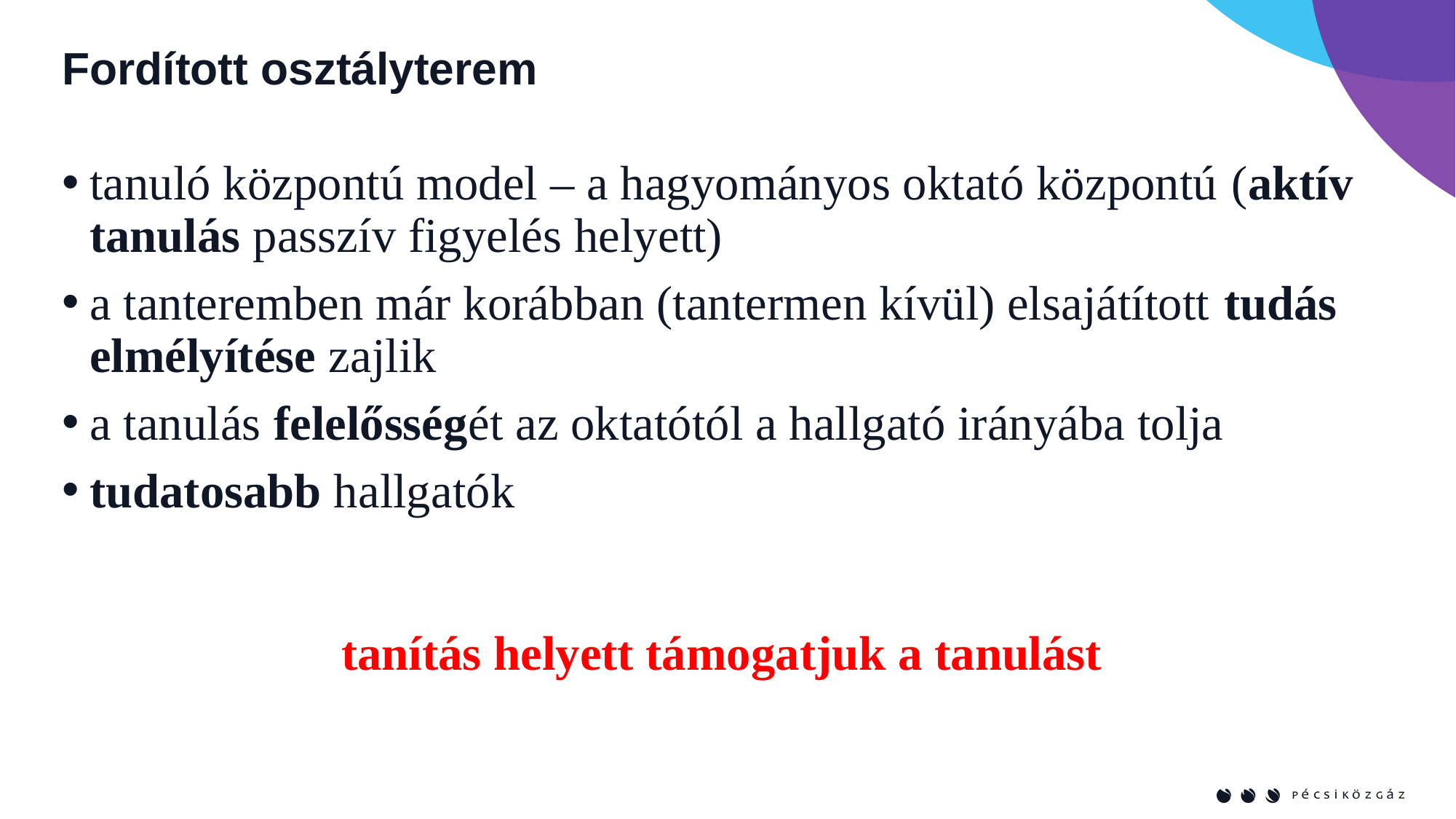

# Fordított osztályterem
tanuló központú model – a hagyományos oktató központú (aktív tanulás passzív figyelés helyett)
a tanteremben már korábban (tantermen kívül) elsajátított tudás elmélyítése zajlik
a tanulás felelősségét az oktatótól a hallgató irányába tolja
tudatosabb hallgatók

tanítás helyett támogatjuk a tanulást